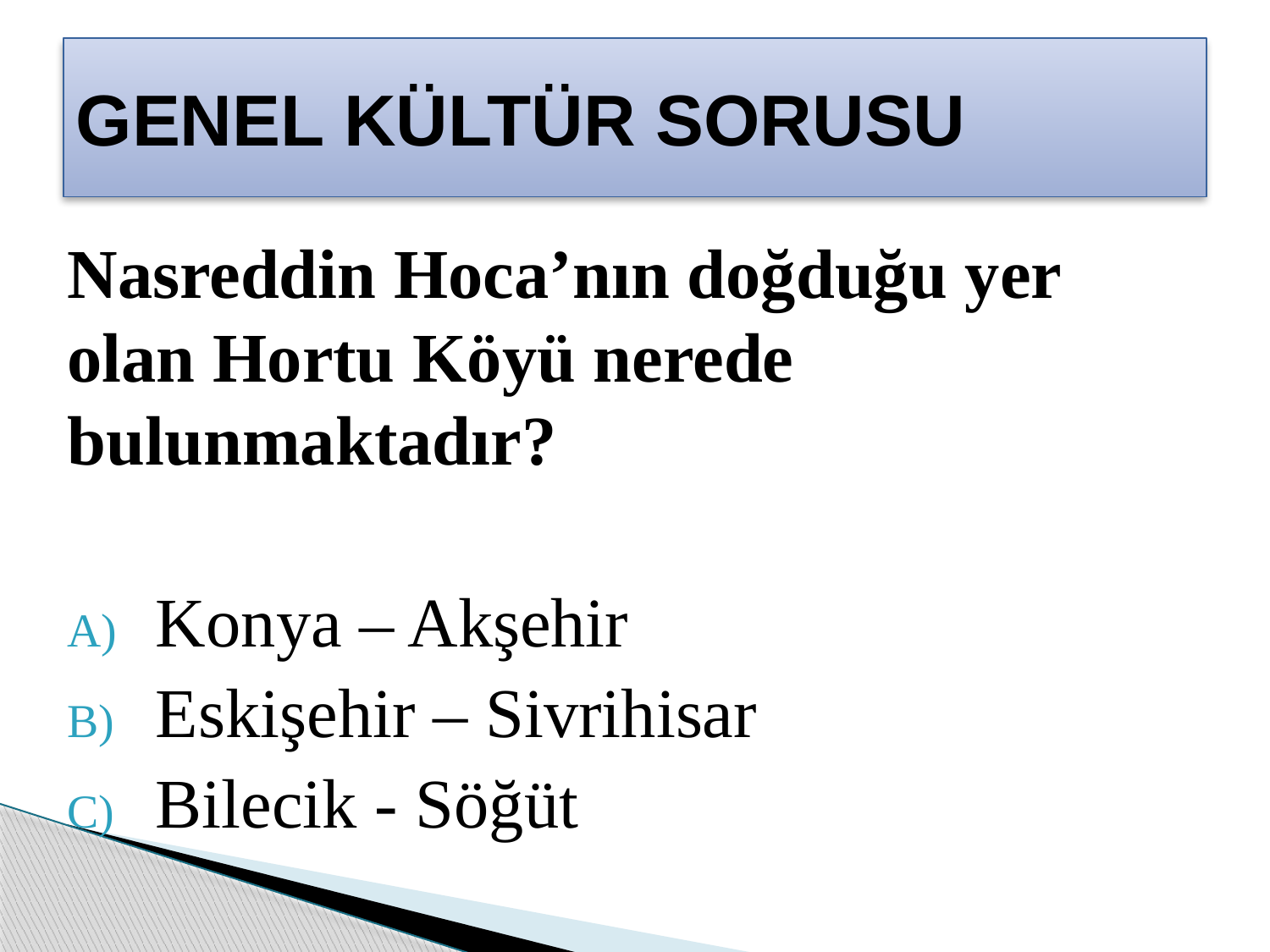

# GENEL KÜLTÜR SORUSU
Nasreddin Hoca’nın doğduğu yer olan Hortu Köyü nerede bulunmaktadır?

 Konya – Akşehir
 Eskişehir – Sivrihisar
 Bilecik - Söğüt